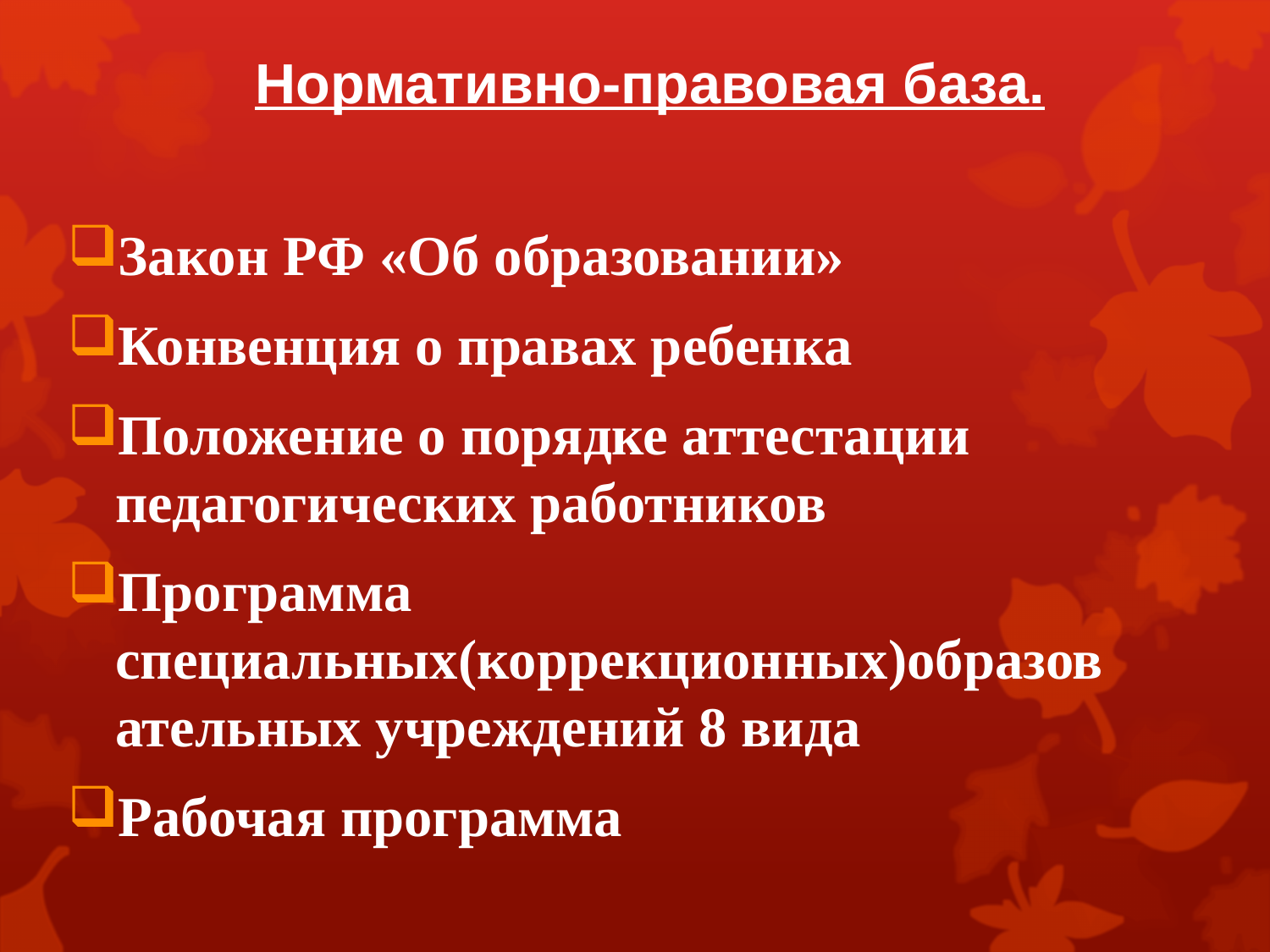

# Нормативно-правовая база.
Закон РФ «Об образовании»
Конвенция о правах ребенка
Положение о порядке аттестации педагогических работников
Программа специальных(коррекционных)образовательных учреждений 8 вида
Рабочая программа